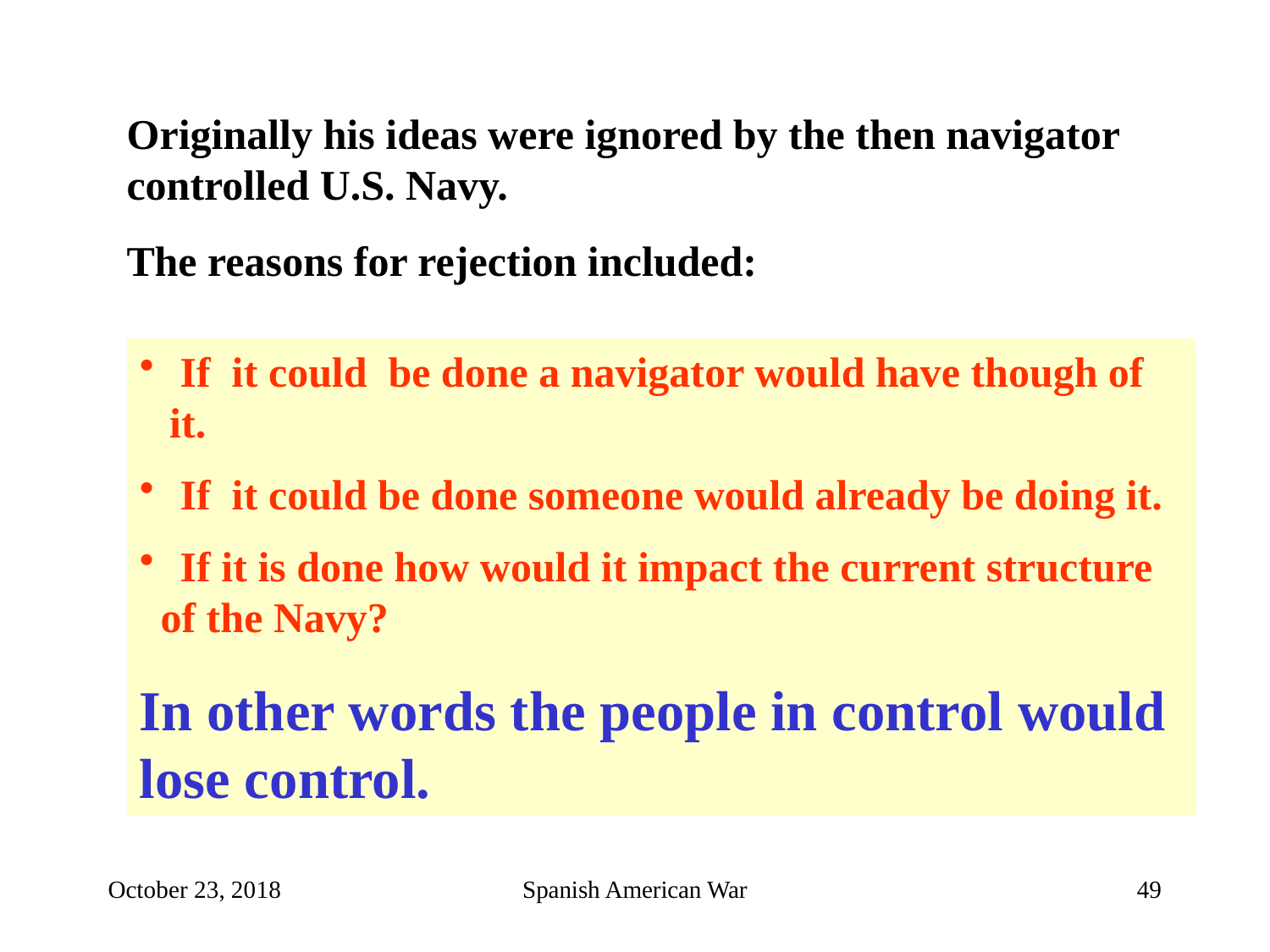

Originally his ideas were ignored by the then navigator controlled U.S. Navy.

The reasons for rejection included:
 If  it could  be done a navigator would have though of it.

 If  it could be done someone would already be doing it.

 If it is done how would it impact the current structure
  of the Navy?

In other words the people in control would lose control.
October 23, 2018
Spanish American War
49